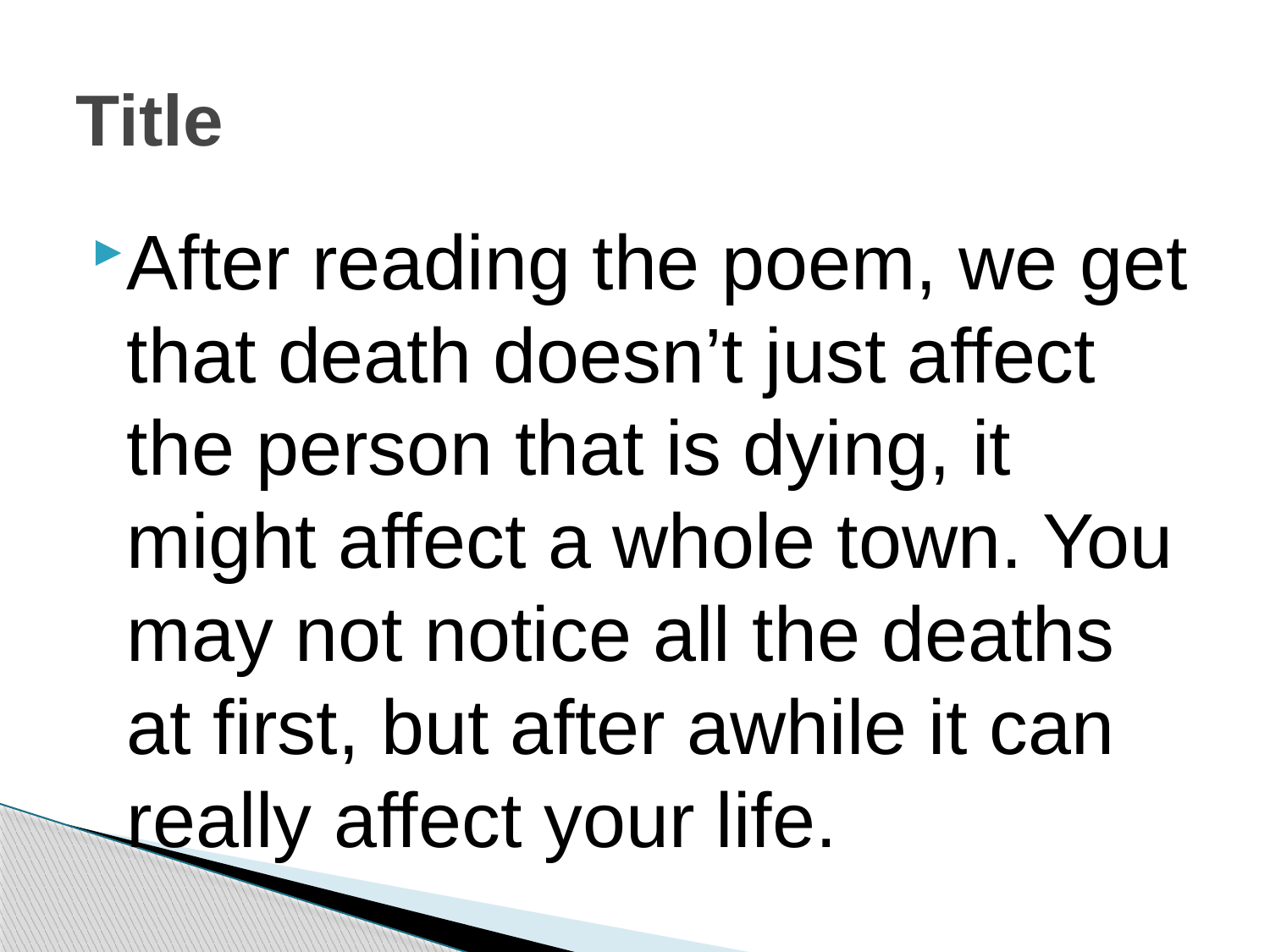

# Title
After reading the poem, we get that death doesn’t just affect the person that is dying, it might affect a whole town. You may not notice all the deaths at first, but after awhile it can really affect your life.